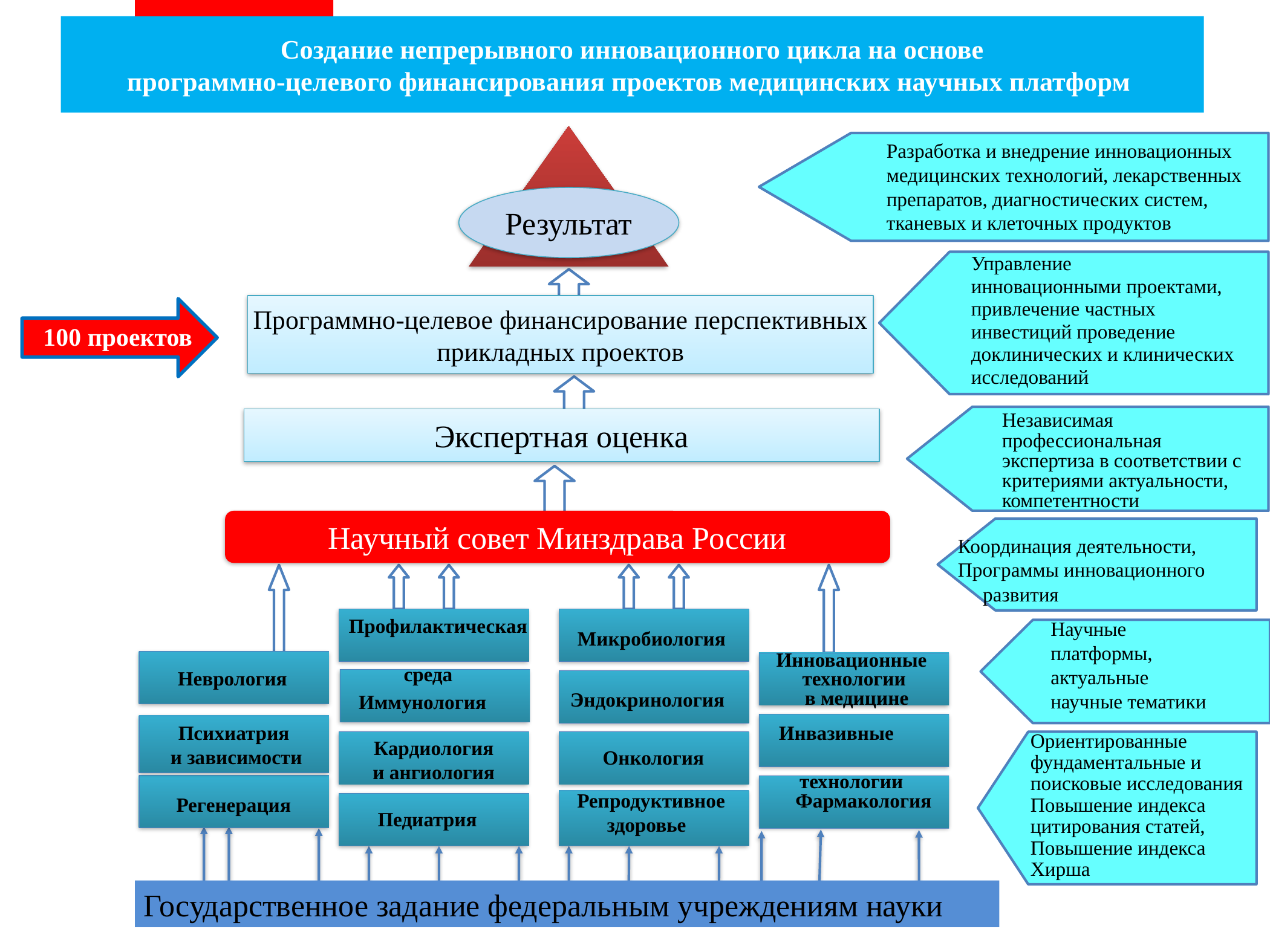

# Создание непрерывного инновационного цикла на основе программно-целевого финансирования проектов медицинских научных платформ

Разработка и внедрение инновационных медицинских технологий, лекарственных препаратов, диагностических систем, тканевых и клеточных продуктов

Результат
Управление
инновационными проектами, привлечение частных инвестиций проведение доклинических и клинических исследований

Программно-целевое финансирование перспективных
прикладных проектов

Независимая  профессиональная экспертиза в соответствии с критериями актуальности, компетентности

Экспертная оценка

Профилактическая
           среда

Научные платформы,
актуальные научные тематики

Микробиология
Инновационные
технологии
 в медицине

Неврология

Эндокринология
Иммунология

Психиатрия
 и зависимости
  Инвазивные
   технологии
Кардиология
и ангиология

     Онкология

Репродуктивное
      здоровье
    Фармакология
Регенерация

    Педиатрия

100 проектов

Научный совет Минздрава России

Координация деятельности,
Программы инновационного
     развития
Ориентированные фундаментальные и поисковые исследования
Повышение индекса цитирования статей,
Повышение индекса Хирша

Государственное задание федеральным учреждениям науки